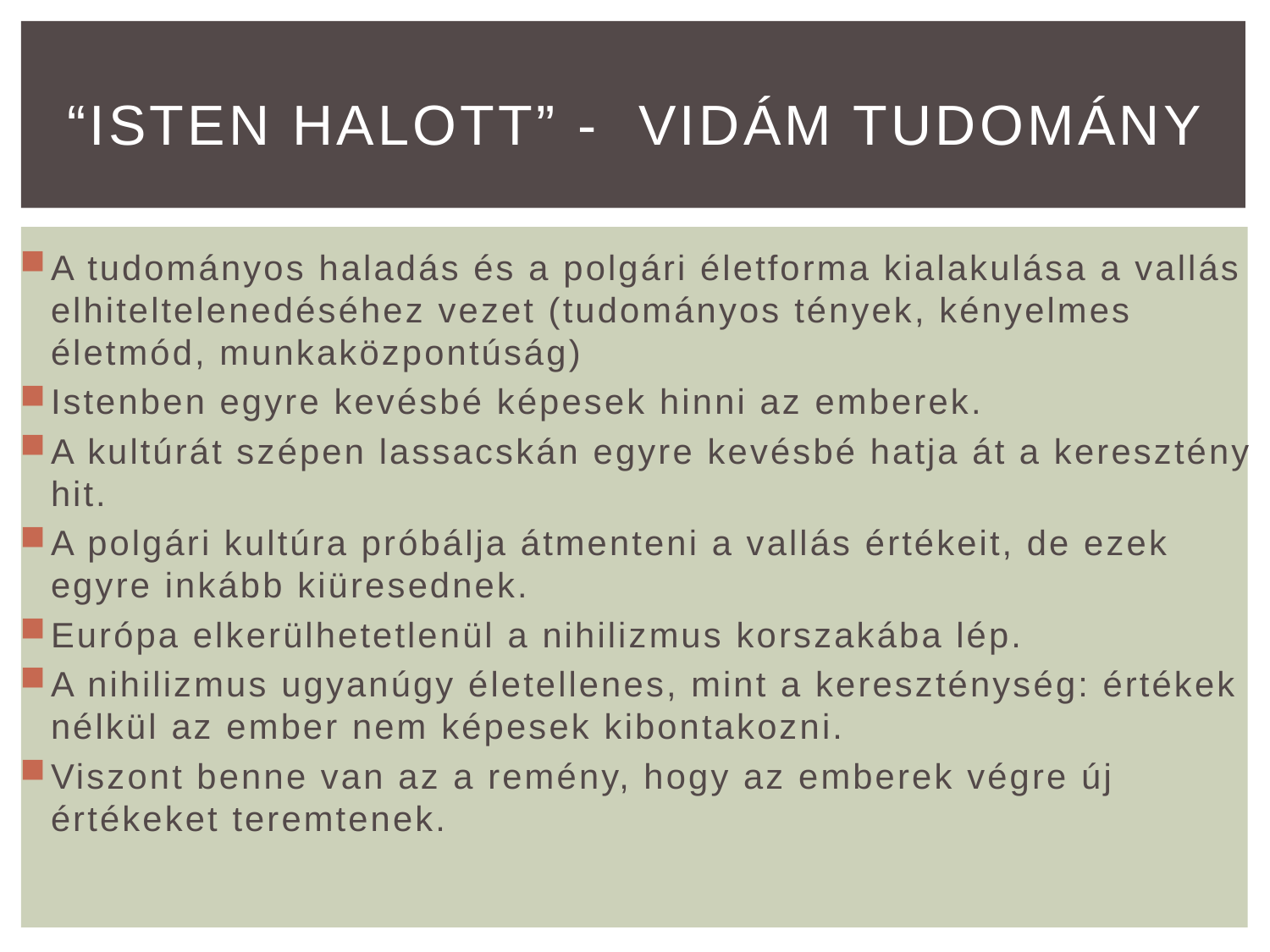

# “Isten halott” -  vidám tudomány
A tudományos haladás és a polgári életforma kialakulása a vallás elhiteltelenedéséhez vezet (tudományos tények, kényelmes életmód, munkaközpontúság)
Istenben egyre kevésbé képesek hinni az emberek.
A kultúrát szépen lassacskán egyre kevésbé hatja át a keresztény hit.
A polgári kultúra próbálja átmenteni a vallás értékeit, de ezek egyre inkább kiüresednek.
Európa elkerülhetetlenül a nihilizmus korszakába lép.
A nihilizmus ugyanúgy életellenes, mint a kereszténység: értékek nélkül az ember nem képesek kibontakozni.
Viszont benne van az a remény, hogy az emberek végre új értékeket teremtenek.